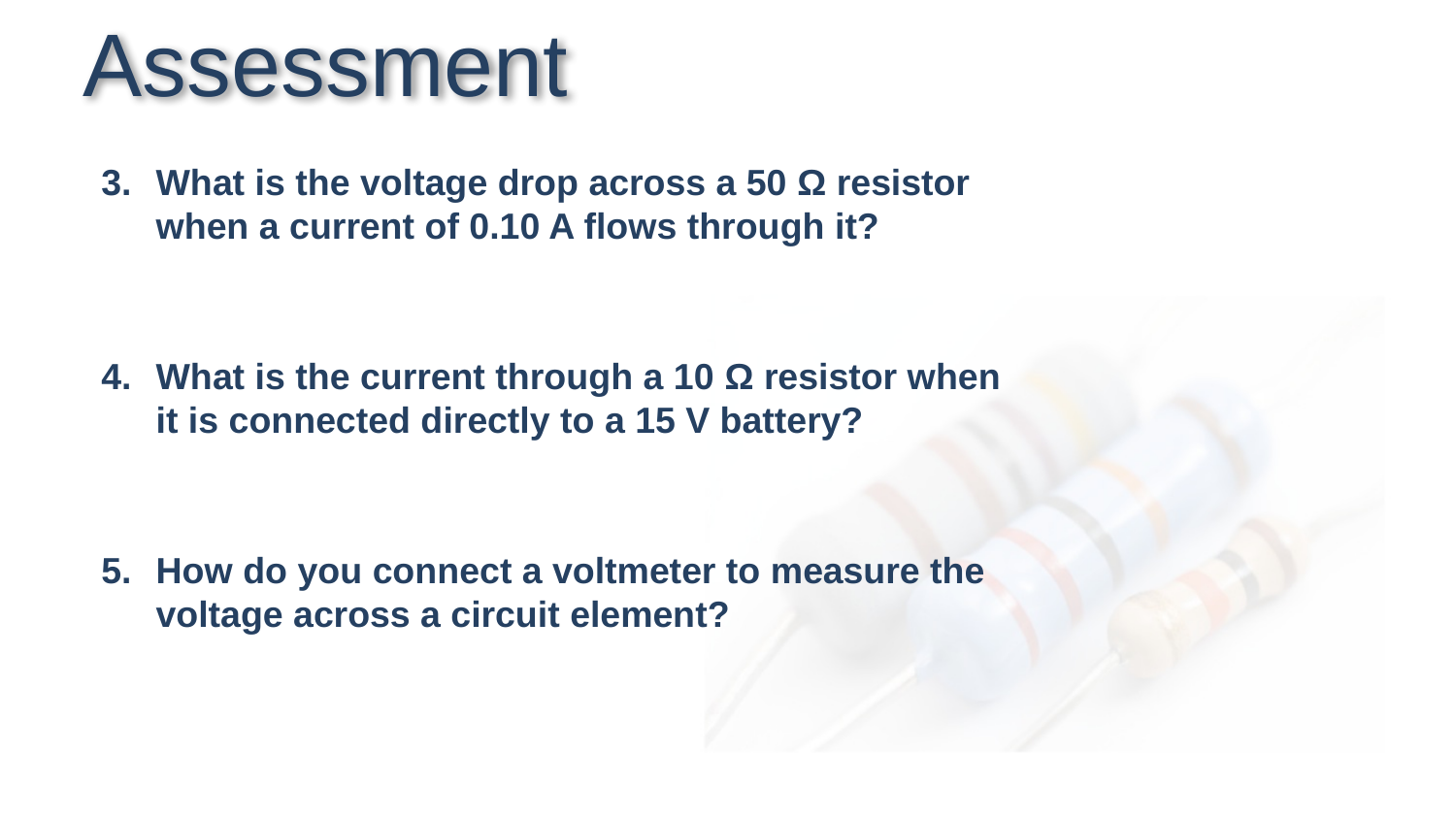

# Assessment
What is the voltage drop across a 50 Ω resistor when a current of 0.10 A flows through it?

What is the current through a 10 Ω resistor when it is connected directly to a 15 V battery?

How do you connect a voltmeter to measure the voltage across a circuit element?